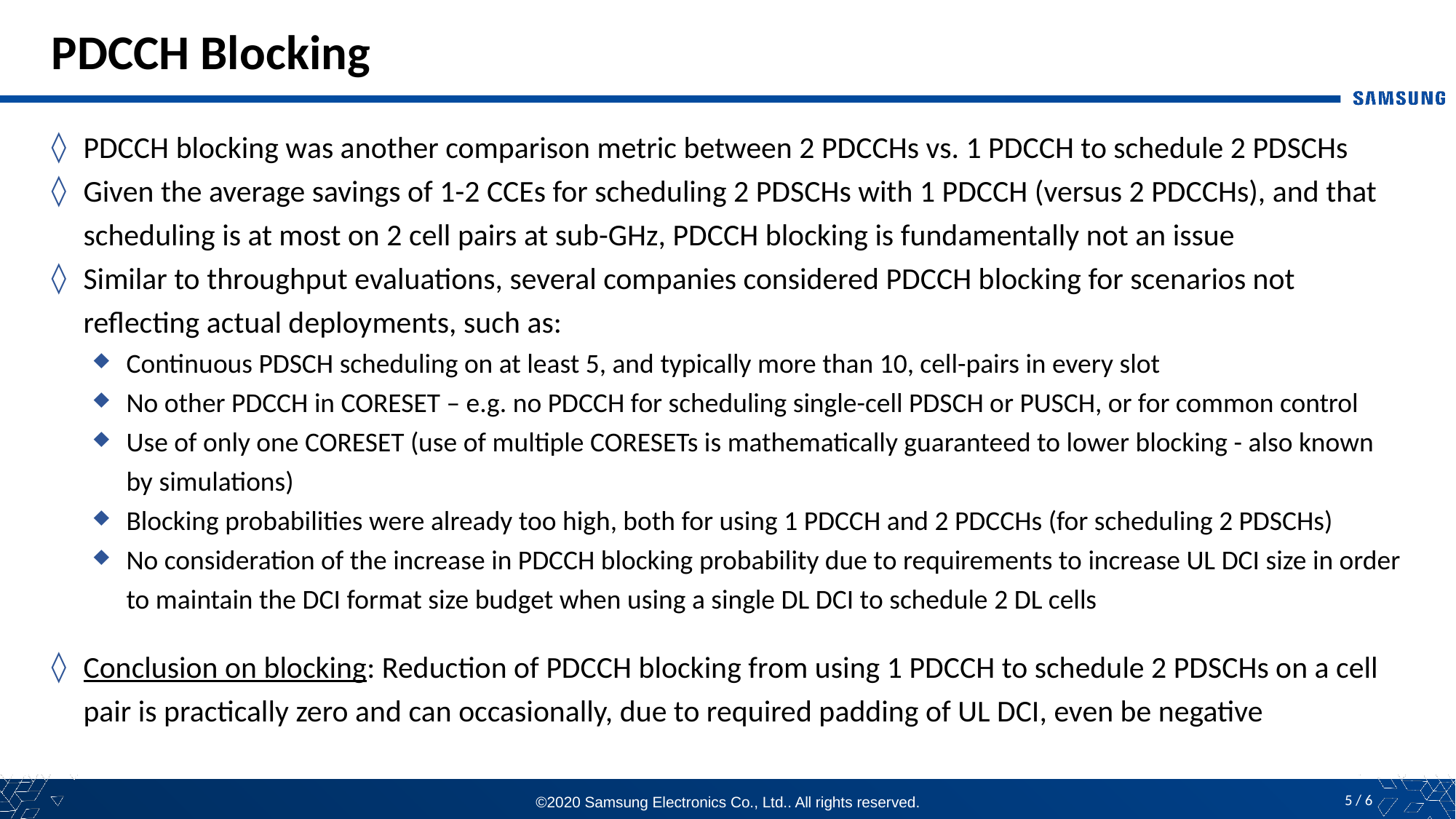

# PDCCH Blocking
PDCCH blocking was another comparison metric between 2 PDCCHs vs. 1 PDCCH to schedule 2 PDSCHs
Given the average savings of 1-2 CCEs for scheduling 2 PDSCHs with 1 PDCCH (versus 2 PDCCHs), and that scheduling is at most on 2 cell pairs at sub-GHz, PDCCH blocking is fundamentally not an issue
Similar to throughput evaluations, several companies considered PDCCH blocking for scenarios not reflecting actual deployments, such as:
Continuous PDSCH scheduling on at least 5, and typically more than 10, cell-pairs in every slot
No other PDCCH in CORESET – e.g. no PDCCH for scheduling single-cell PDSCH or PUSCH, or for common control
Use of only one CORESET (use of multiple CORESETs is mathematically guaranteed to lower blocking - also known by simulations)
Blocking probabilities were already too high, both for using 1 PDCCH and 2 PDCCHs (for scheduling 2 PDSCHs)
No consideration of the increase in PDCCH blocking probability due to requirements to increase UL DCI size in order to maintain the DCI format size budget when using a single DL DCI to schedule 2 DL cells

Conclusion on blocking: Reduction of PDCCH blocking from using 1 PDCCH to schedule 2 PDSCHs on a cell pair is practically zero and can occasionally, due to required padding of UL DCI, even be negative